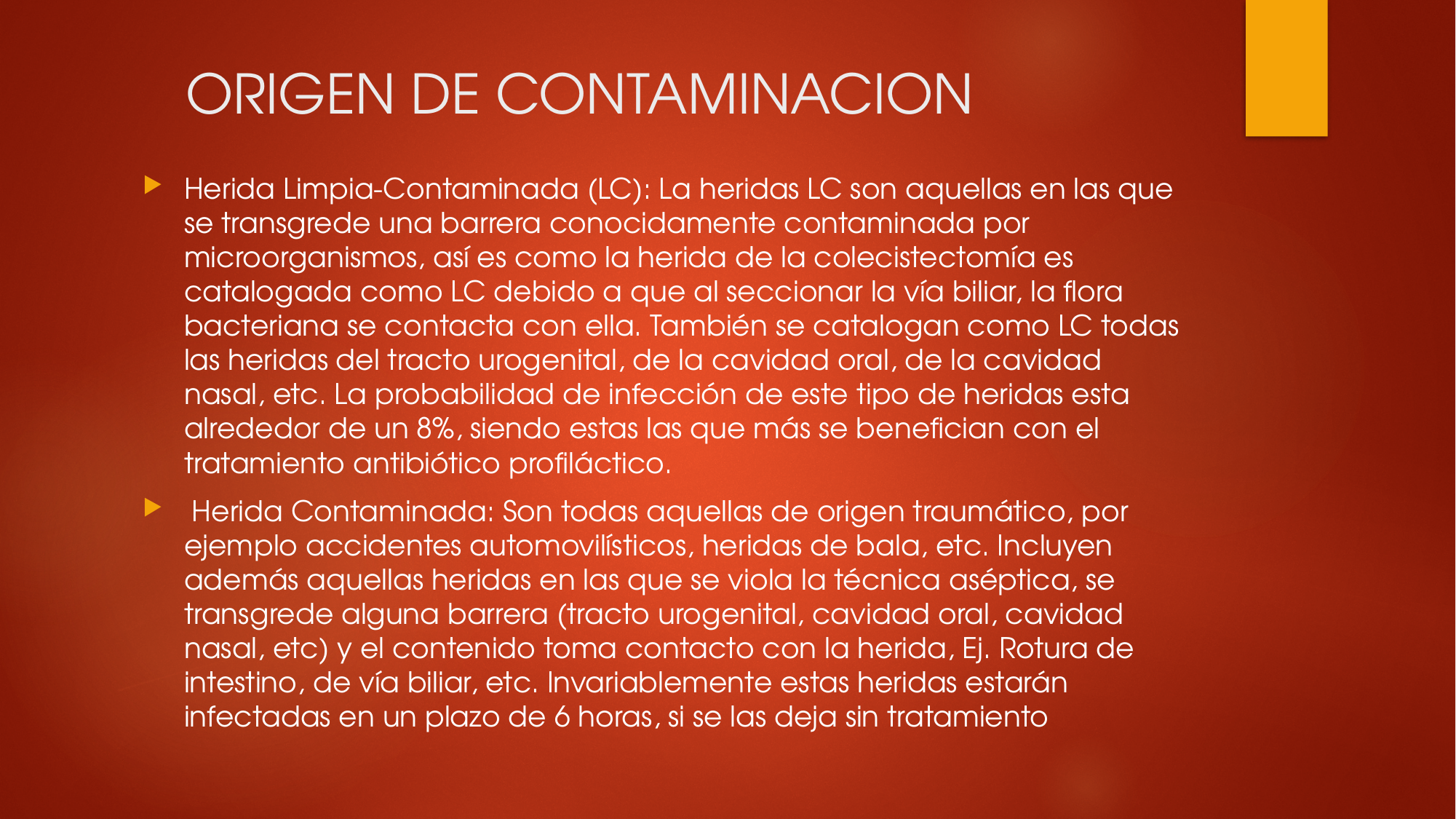

# ORIGEN DE CONTAMINACION
Herida Limpia-Contaminada (LC): La heridas LC son aquellas en las que se transgrede una barrera conocidamente contaminada por microorganismos, así es como la herida de la colecistectomía es catalogada como LC debido a que al seccionar la vía biliar, la flora bacteriana se contacta con ella. También se catalogan como LC todas las heridas del tracto urogenital, de la cavidad oral, de la cavidad nasal, etc. La probabilidad de infección de este tipo de heridas esta alrededor de un 8%, siendo estas las que más se benefician con el tratamiento antibiótico profiláctico.
 Herida Contaminada: Son todas aquellas de origen traumático, por ejemplo accidentes automovilísticos, heridas de bala, etc. Incluyen además aquellas heridas en las que se viola la técnica aséptica, se transgrede alguna barrera (tracto urogenital, cavidad oral, cavidad nasal, etc) y el contenido toma contacto con la herida, Ej. Rotura de intestino, de vía biliar, etc. Invariablemente estas heridas estarán infectadas en un plazo de 6 horas, si se las deja sin tratamiento